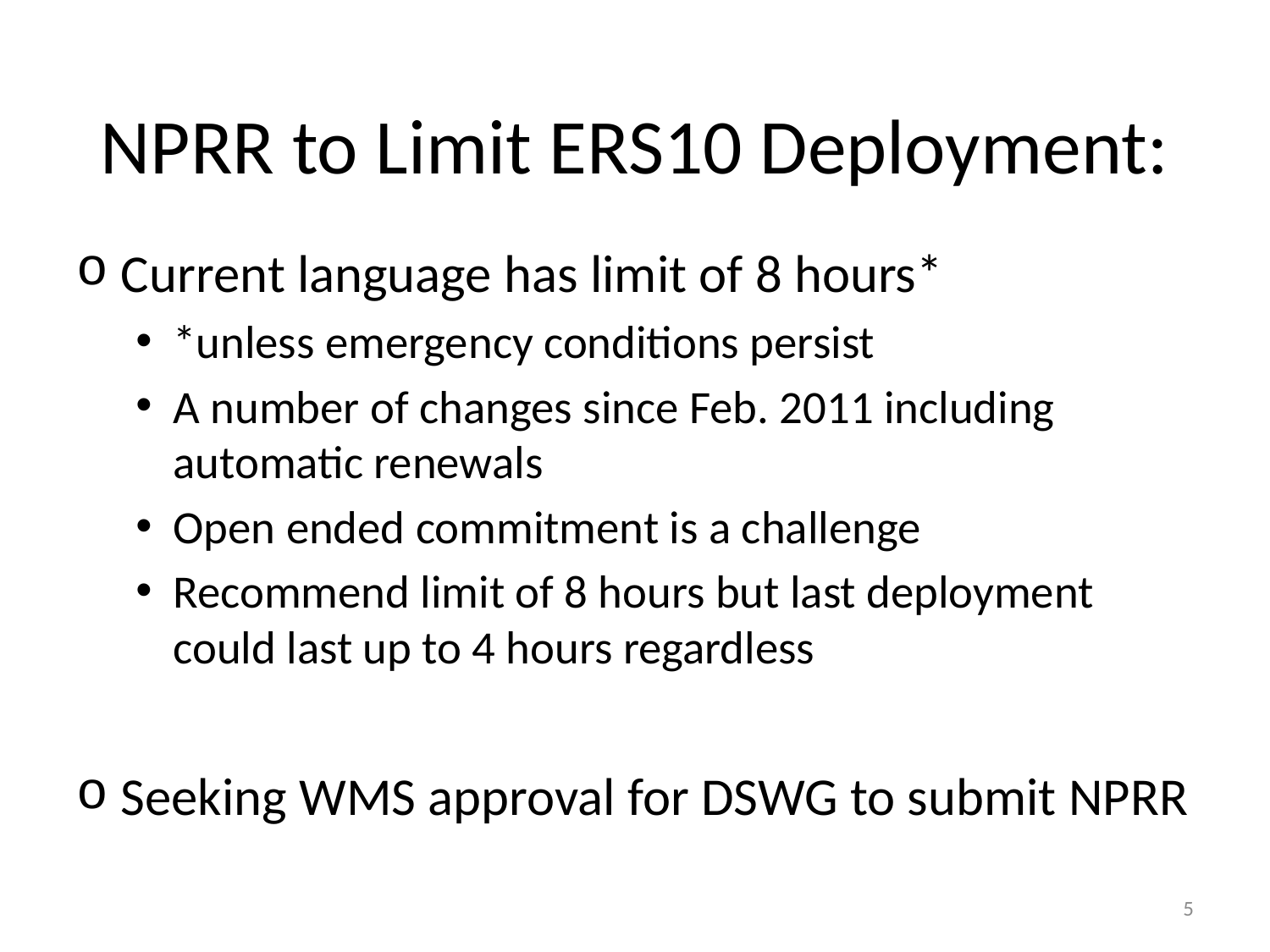

# NPRR to Limit ERS10 Deployment:
Current language has limit of 8 hours*
*unless emergency conditions persist
A number of changes since Feb. 2011 including automatic renewals
Open ended commitment is a challenge
Recommend limit of 8 hours but last deployment could last up to 4 hours regardless

Seeking WMS approval for DSWG to submit NPRR
5